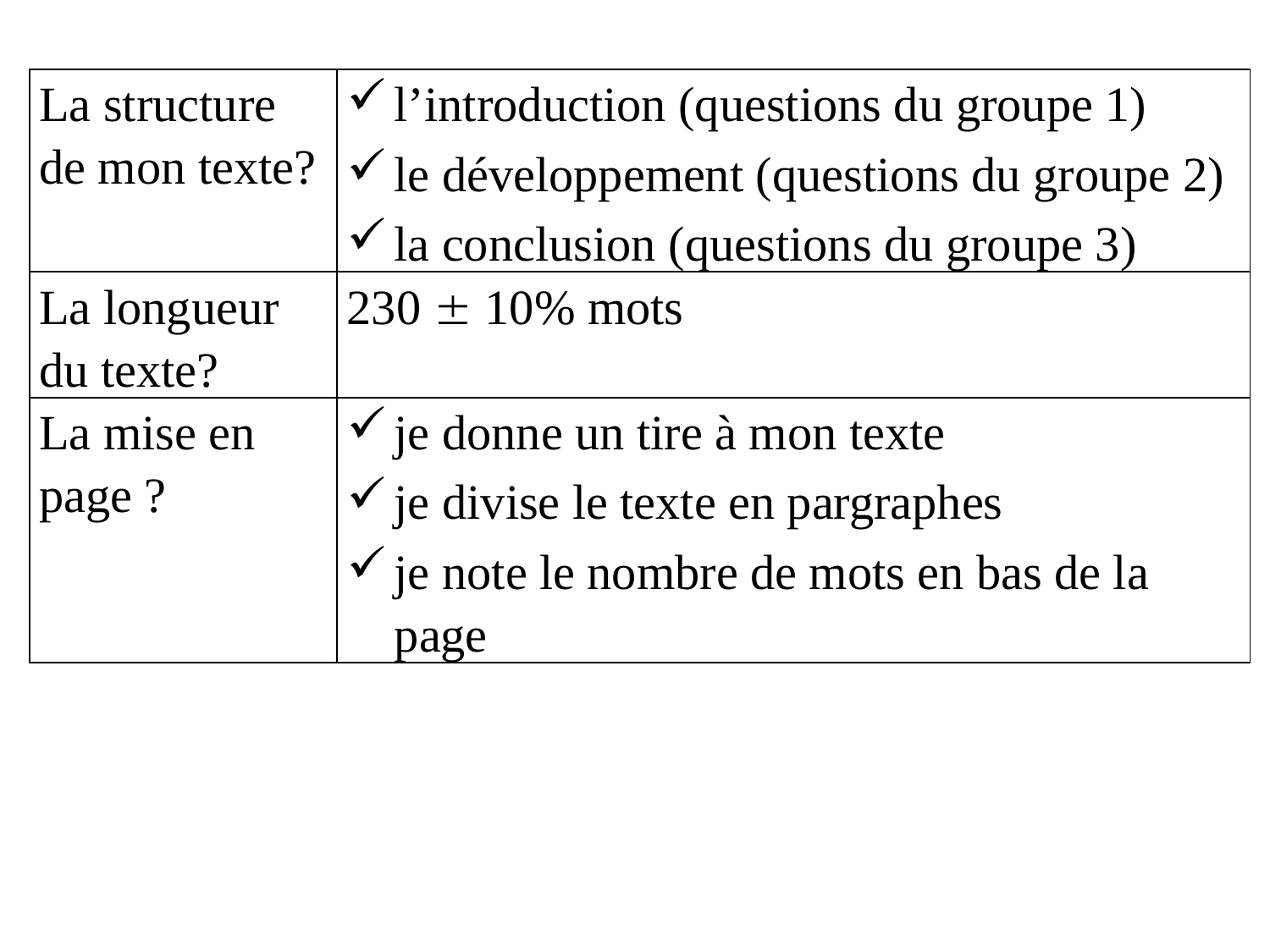

| La structure de mon texte? | l’introduction (questions du groupe 1) le développement (questions du groupe 2) la conclusion (questions du groupe 3) |
| --- | --- |
| La longueur du texte? | 230 ± 10% mots |
| La mise en page ? | je donne un tire à mon texte je divise le texte en pargraphes je note le nombre de mots en bas de la page |